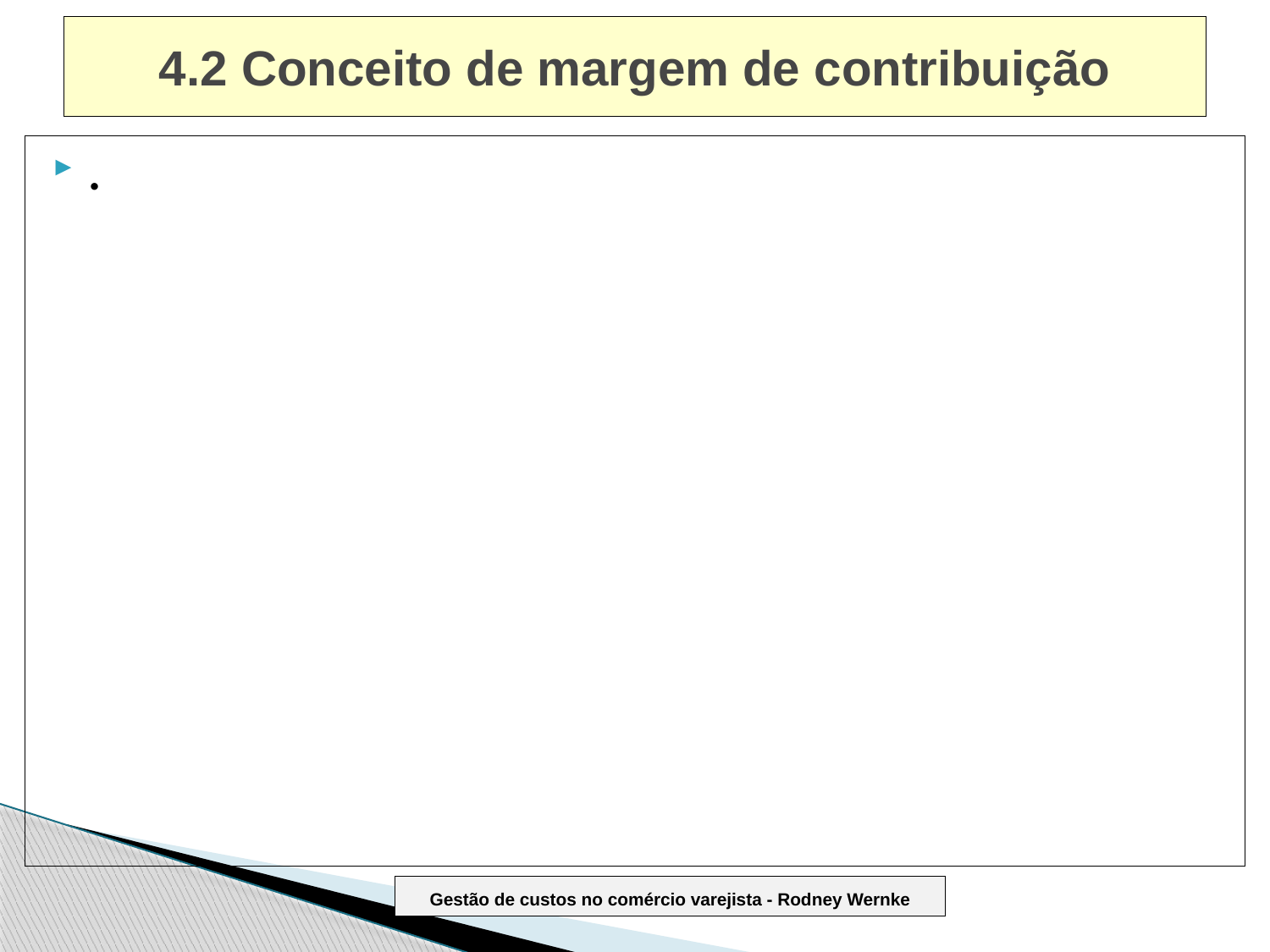

# 4.2 Conceito de margem de contribuição
.
Gestão de custos no comércio varejista - Rodney Wernke